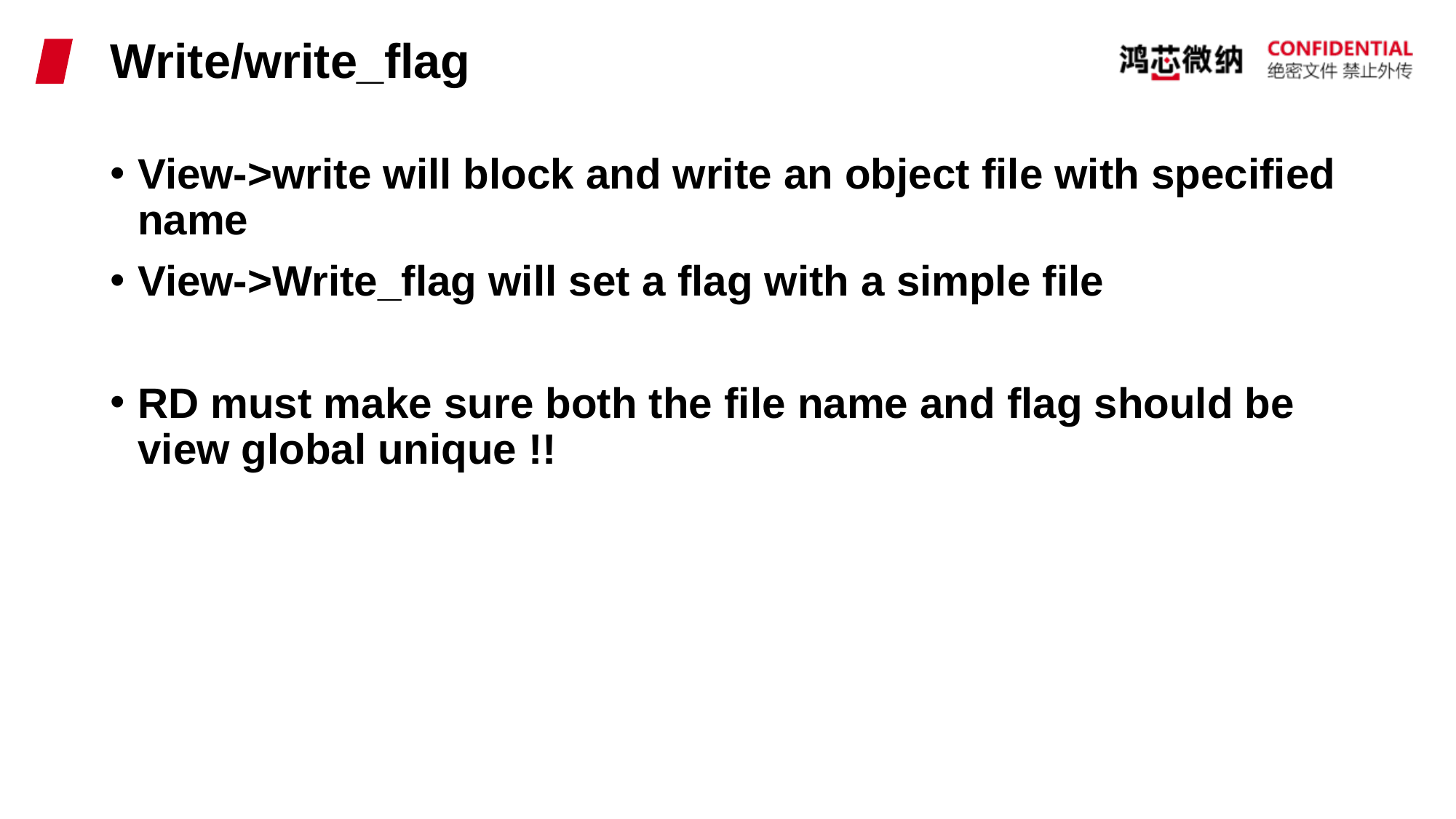

# Write/write_flag
View->write will block and write an object file with specified name
View->Write_flag will set a flag with a simple file

RD must make sure both the file name and flag should be view global unique !!